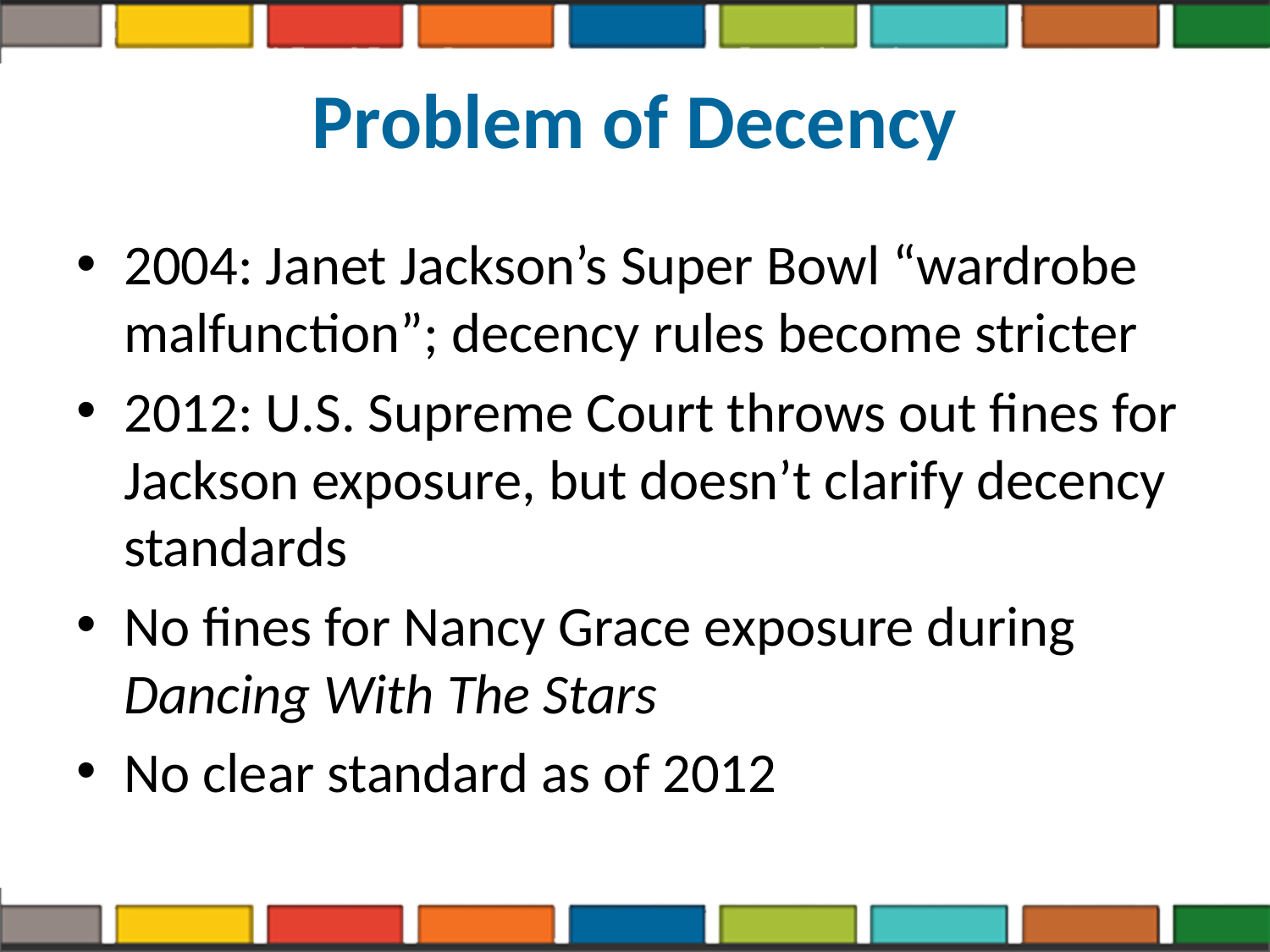

# Problem of Decency
2004: Janet Jackson’s Super Bowl “wardrobe malfunction”; decency rules become stricter
2012: U.S. Supreme Court throws out fines for Jackson exposure, but doesn’t clarify decency standards
No fines for Nancy Grace exposure during Dancing With The Stars
No clear standard as of 2012